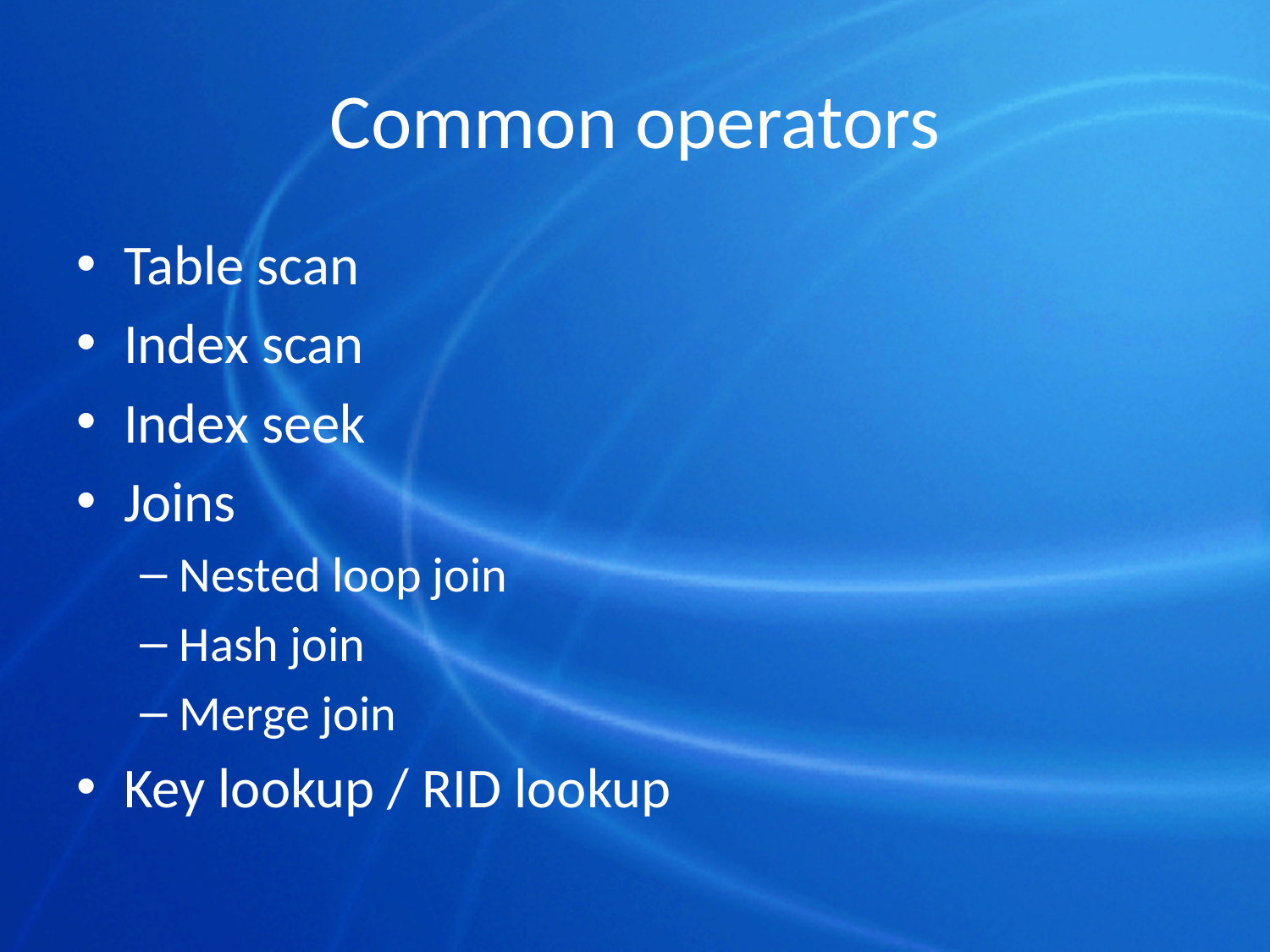

# Common operators
Table scan
Index scan
Index seek
Joins
Nested loop join
Hash join
Merge join
Key lookup / RID lookup